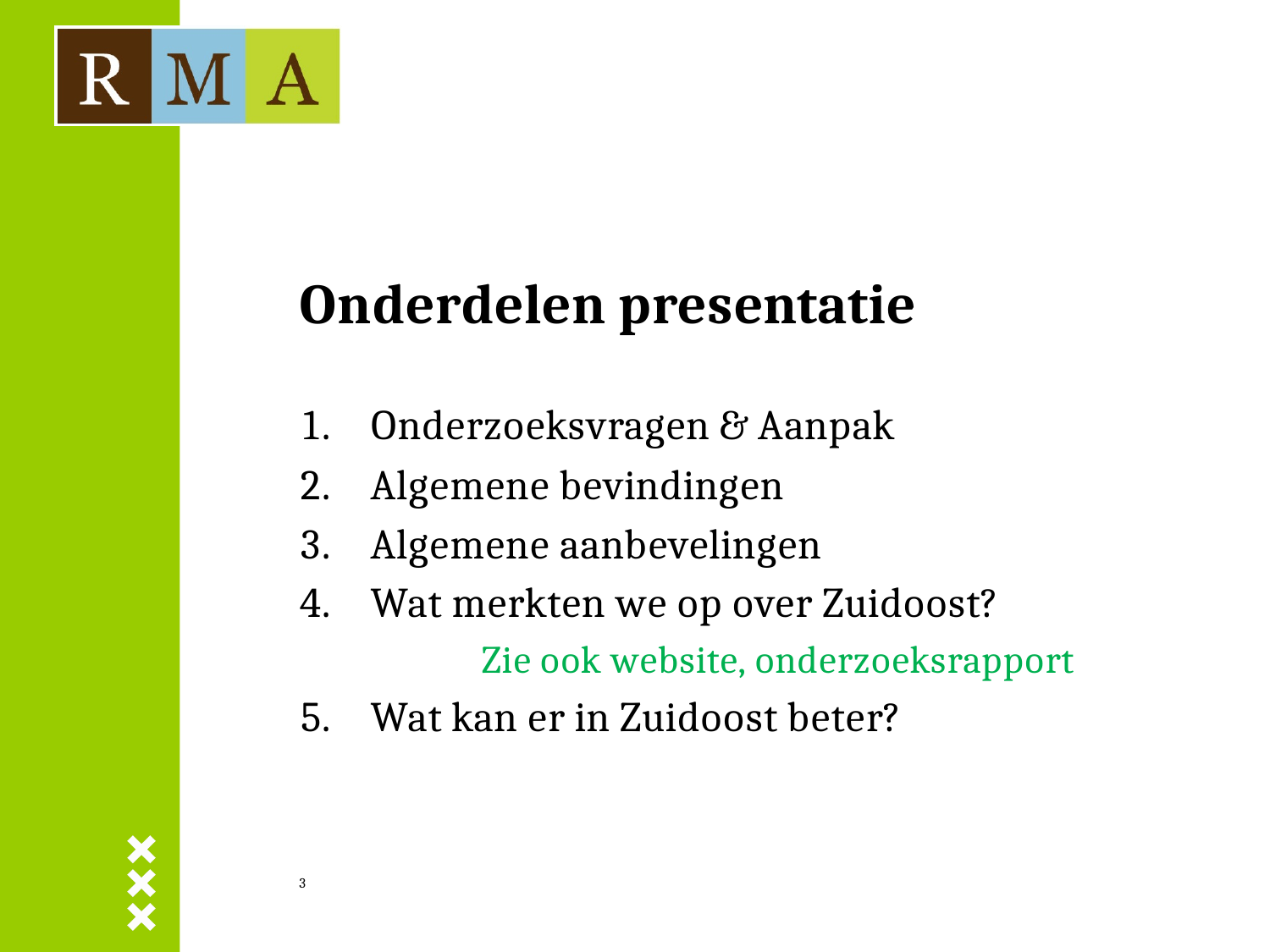

# Onderdelen presentatie
Onderzoeksvragen & Aanpak
Algemene bevindingen
Algemene aanbevelingen
Wat merkten we op over Zuidoost?
	Zie ook website, onderzoeksrapport
Wat kan er in Zuidoost beter?
3